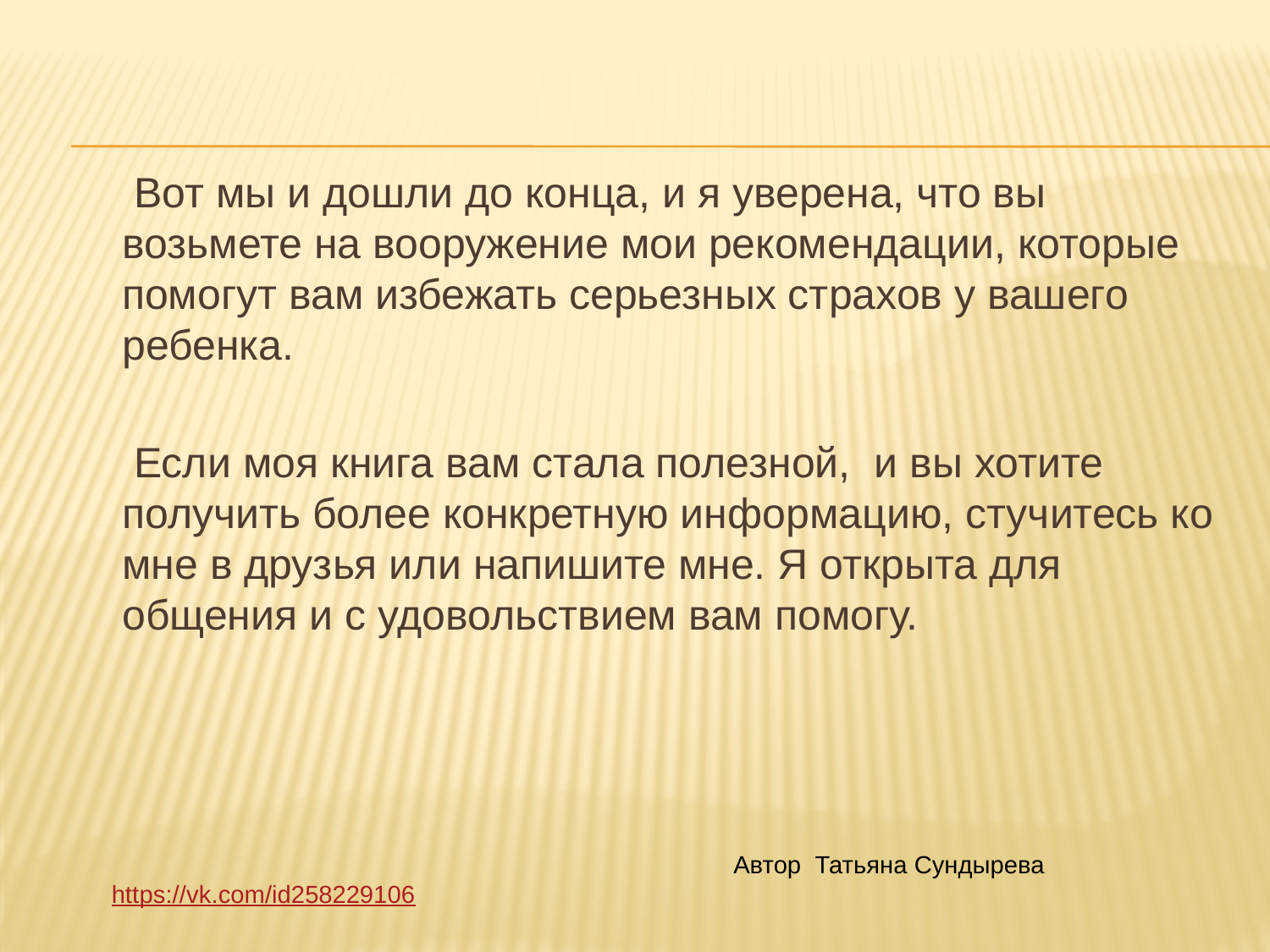

Вот мы и дошли до конца, и я уверена, что вы возьмете на вооружение мои рекомендации, которые помогут вам избежать серьезных страхов у вашего ребенка.

     Если моя книга вам стала полезной,  и вы хотите получить более конкретную информацию, стучитесь ко мне в друзья или напишите мне. Я открыта для общения и с удовольствием вам помогу.

#

                                                                                         Автор  Татьяна Сундыреваhttps://vk.com/id258229106